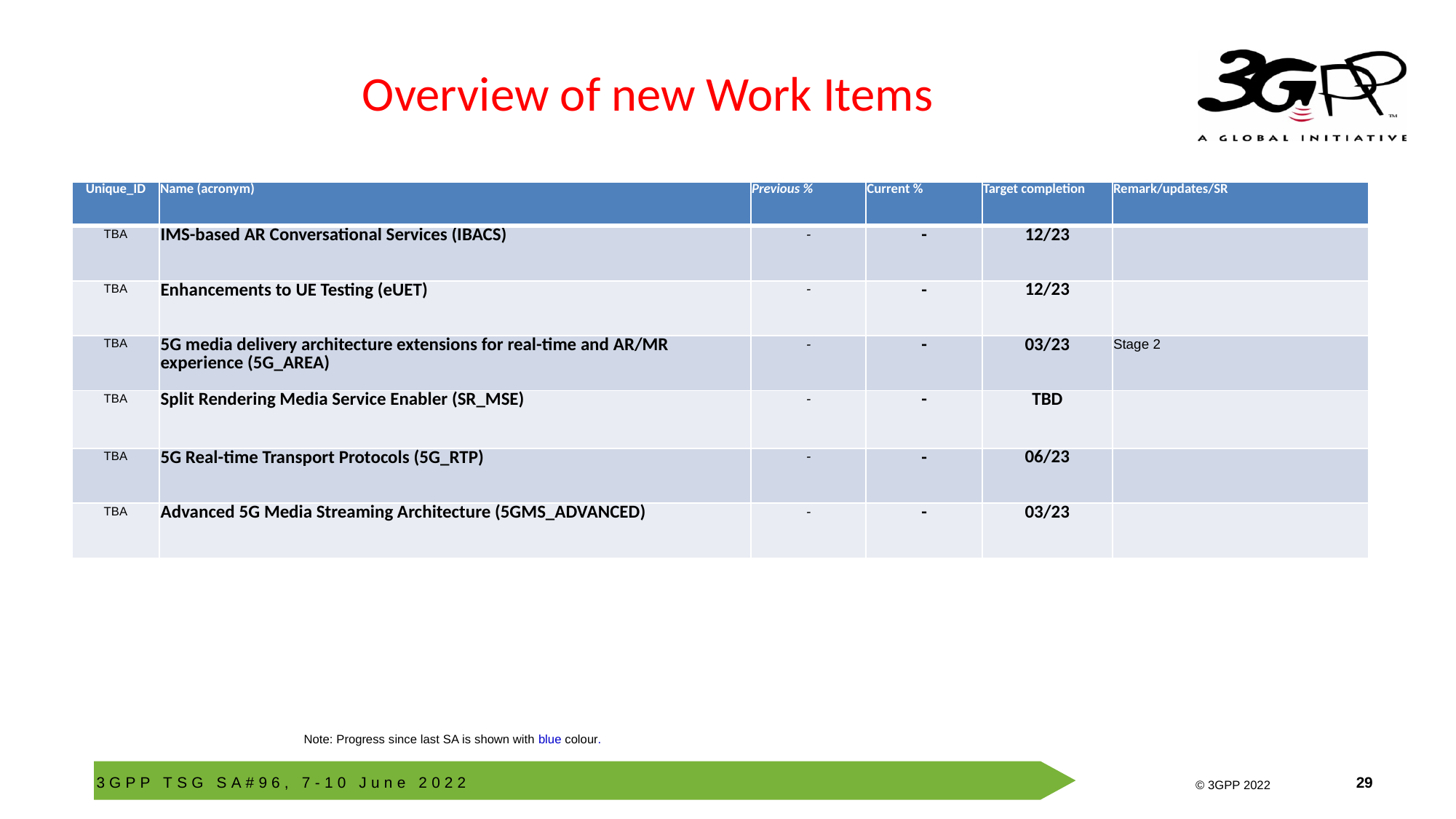

# Overview of new Work Items

| Unique\_ID | Name (acronym) | Previous % | Current % | Target completion | Remark/updates/SR |
| --- | --- | --- | --- | --- | --- |
| TBA | IMS-based AR Conversational Services (IBACS) | - | - | 12/23 |  |
| TBA | Enhancements to UE Testing (eUET) | - | - | 12/23 |  |
| TBA | 5G media delivery architecture extensions for real-time and AR/MR experience (5G\_AREA) | - | - | 03/23 | Stage 2 |
| TBA | Split Rendering Media Service Enabler (SR\_MSE) | - | - | TBD |  |
| TBA | 5G Real-time Transport Protocols (5G\_RTP) | - | - | 06/23 |  |
| TBA | Advanced 5G Media Streaming Architecture (5GMS\_ADVANCED) | - | - | 03/23 |  |
Note: Progress since last SA is shown with blue colour.